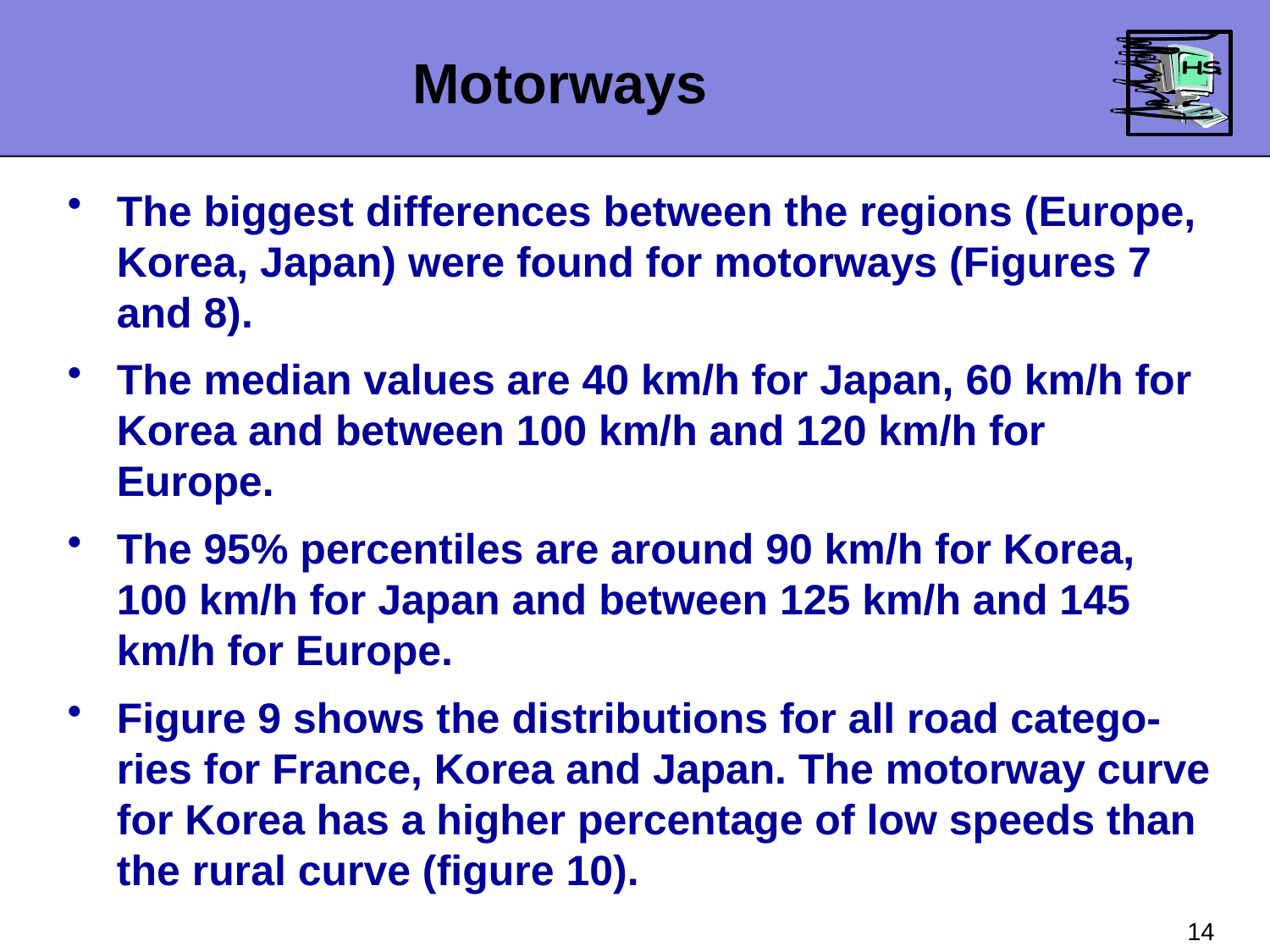

Motorways
The biggest differences between the regions (Europe, Korea, Japan) were found for motorways (Figures 7 and 8).
The median values are 40 km/h for Japan, 60 km/h for Korea and between 100 km/h and 120 km/h for Europe.
The 95% percentiles are around 90 km/h for Korea, 100 km/h for Japan and between 125 km/h and 145 km/h for Europe.
Figure 9 shows the distributions for all road catego-ries for France, Korea and Japan. The motorway curve for Korea has a higher percentage of low speeds than the rural curve (figure 10).

14